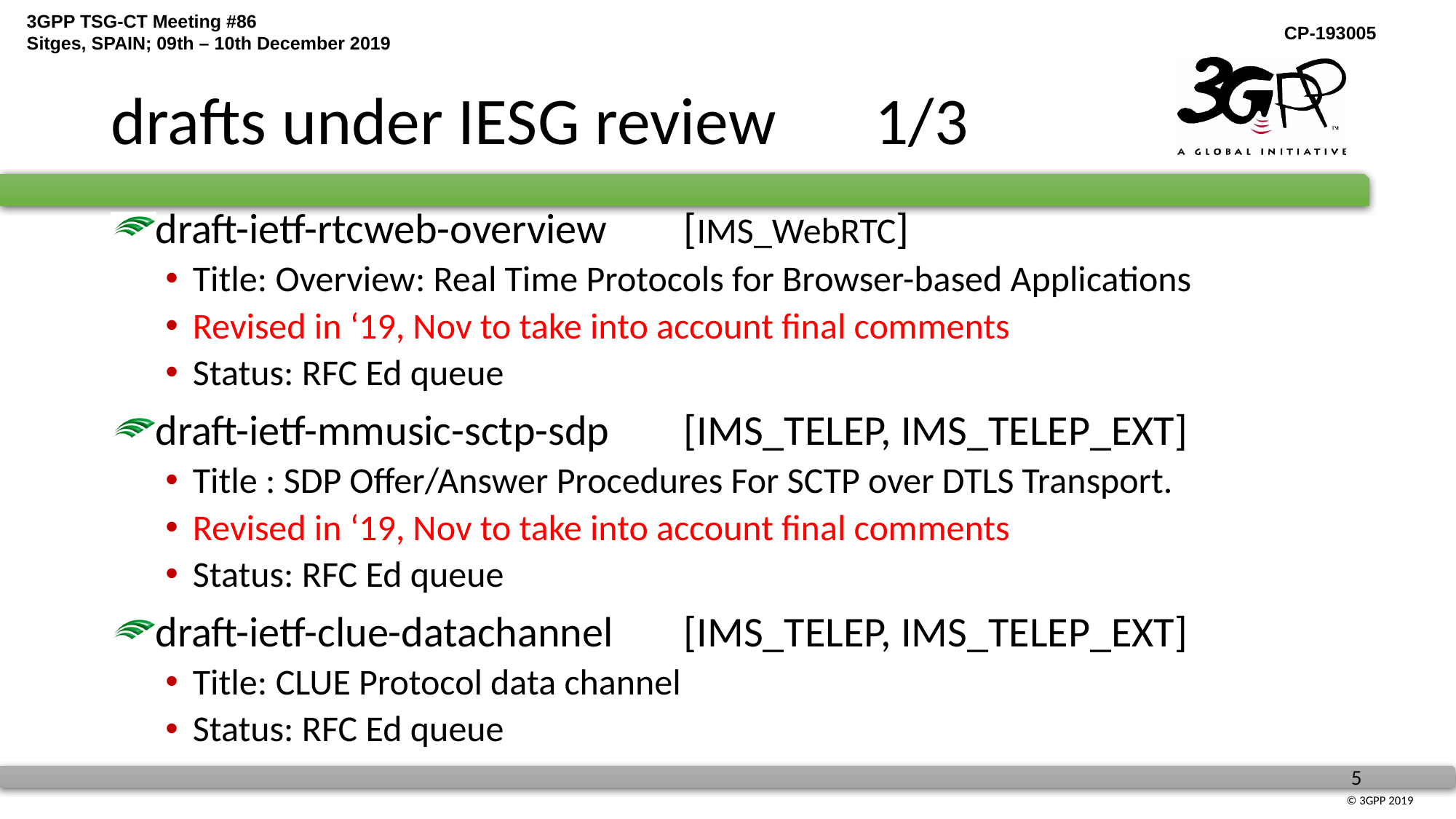

# drafts under IESG review	1/3
draft-ietf-rtcweb-overview 	[IMS_WebRTC]
Title: Overview: Real Time Protocols for Browser-based Applications
Revised in ‘19, Nov to take into account final comments
Status: RFC Ed queue
draft-ietf-mmusic-sctp-sdp 	[IMS_TELEP, IMS_TELEP_EXT]
Title : SDP Offer/Answer Procedures For SCTP over DTLS Transport.
Revised in ‘19, Nov to take into account final comments
Status: RFC Ed queue
draft-ietf-clue-datachannel	[IMS_TELEP, IMS_TELEP_EXT]
Title: CLUE Protocol data channel
Status: RFC Ed queue